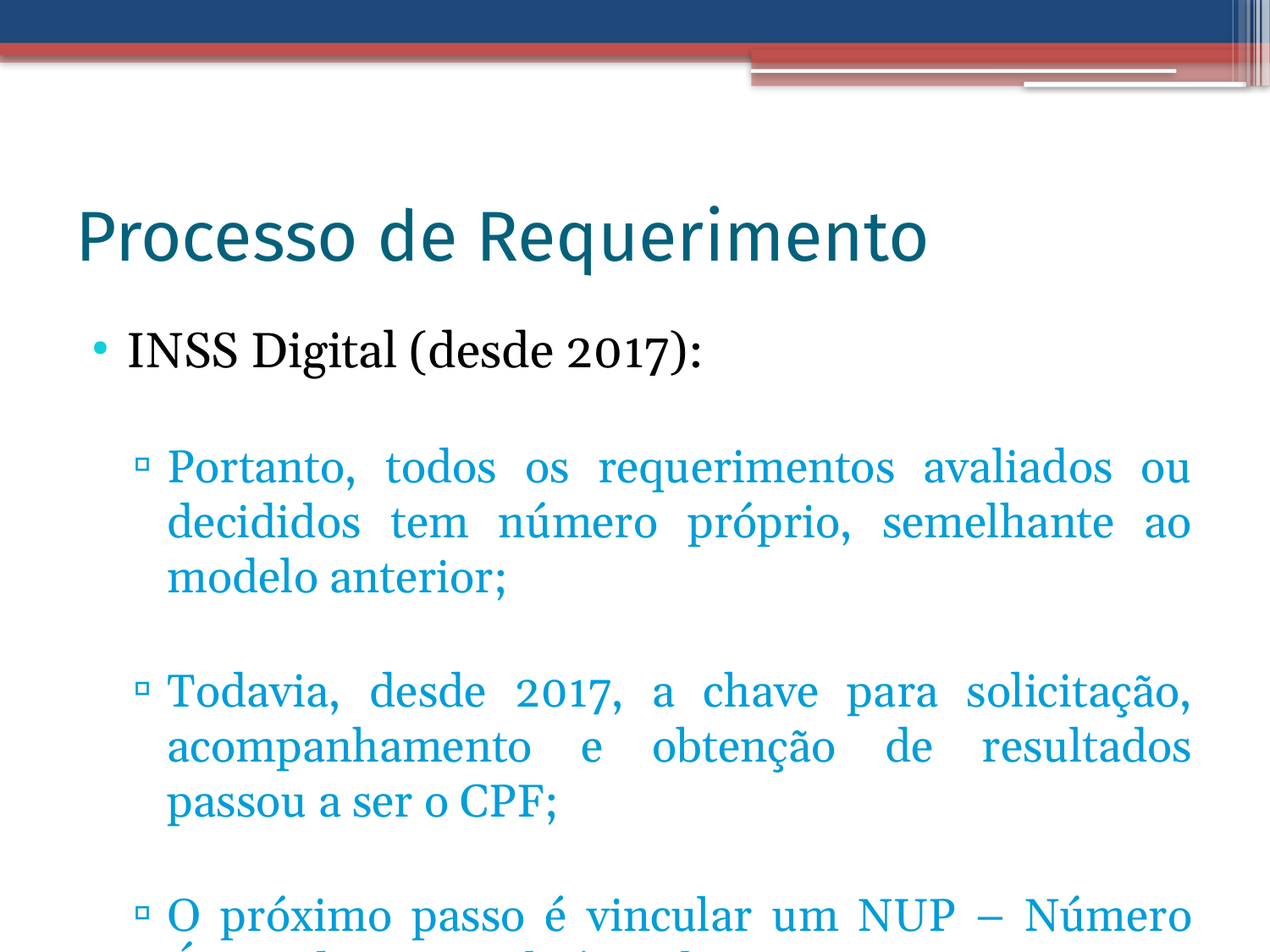

Processo de Requerimento
INSS Digital (desde 2017):

Portanto, todos os requerimentos avaliados ou decididos tem número próprio, semelhante ao modelo anterior;

Todavia, desde 2017, a chave para solicitação, acompanhamento e obtenção de resultados passou a ser o CPF;

O próximo passo é vincular um NUP – Número Único de Protocolo às solicitações, assim teremos duas chaves primárias para consulta.